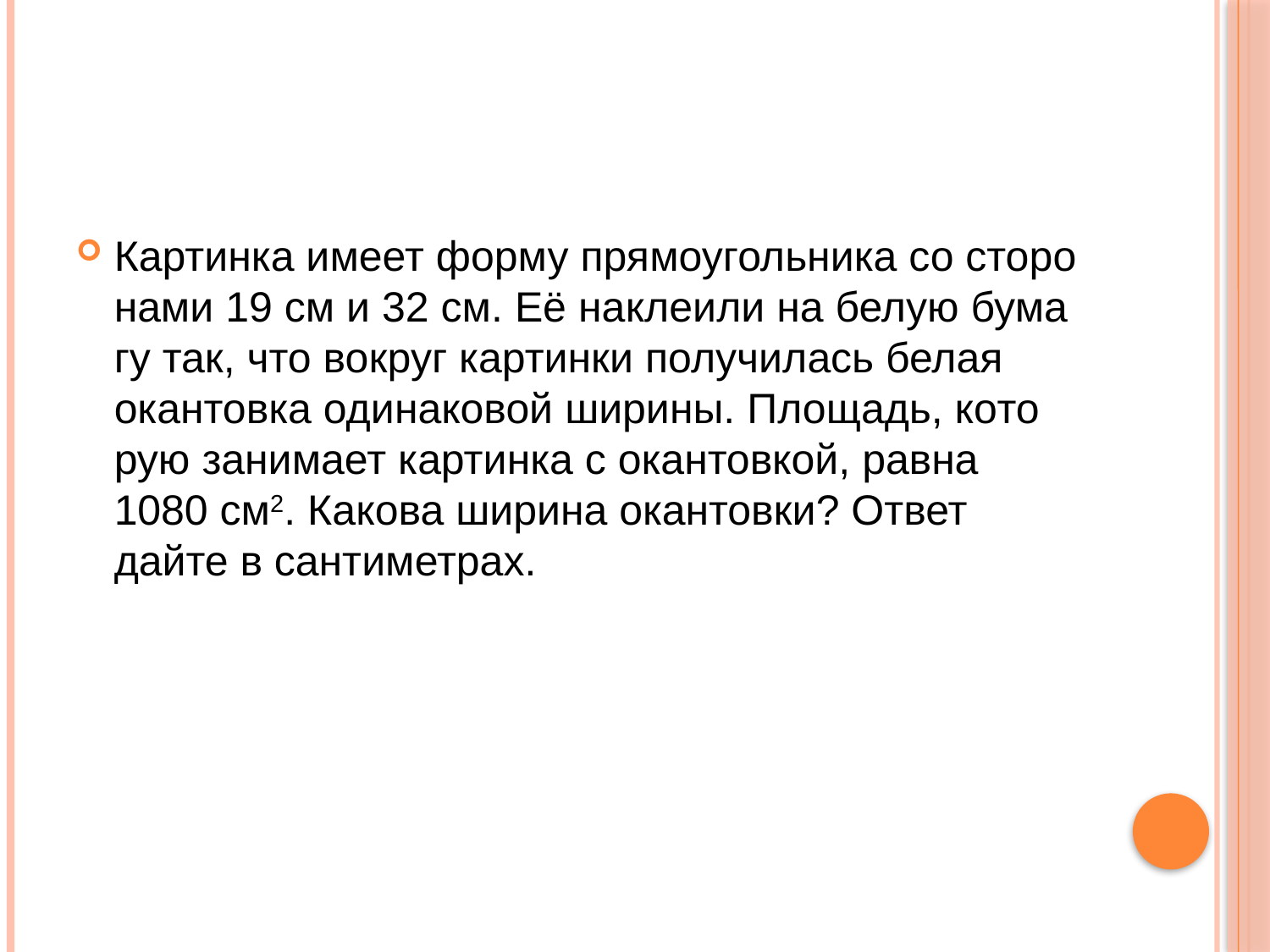

#
Картинка имеет форму пря­мо­уголь­ни­ка со сто­ро­на­ми 19 см и 32 см. Её на­кле­и­ли на белую бу­ма­гу так, что во­круг кар­тин­ки по­лу­чи­лась белая окан­тов­ка оди­на­ко­вой ширины. Площадь, ко­то­рую за­ни­ма­ет кар­тин­ка с окантовкой, равна 1080 см2. Ка­ко­ва ши­ри­на окантовки? Ответ дайте в сантиметрах.